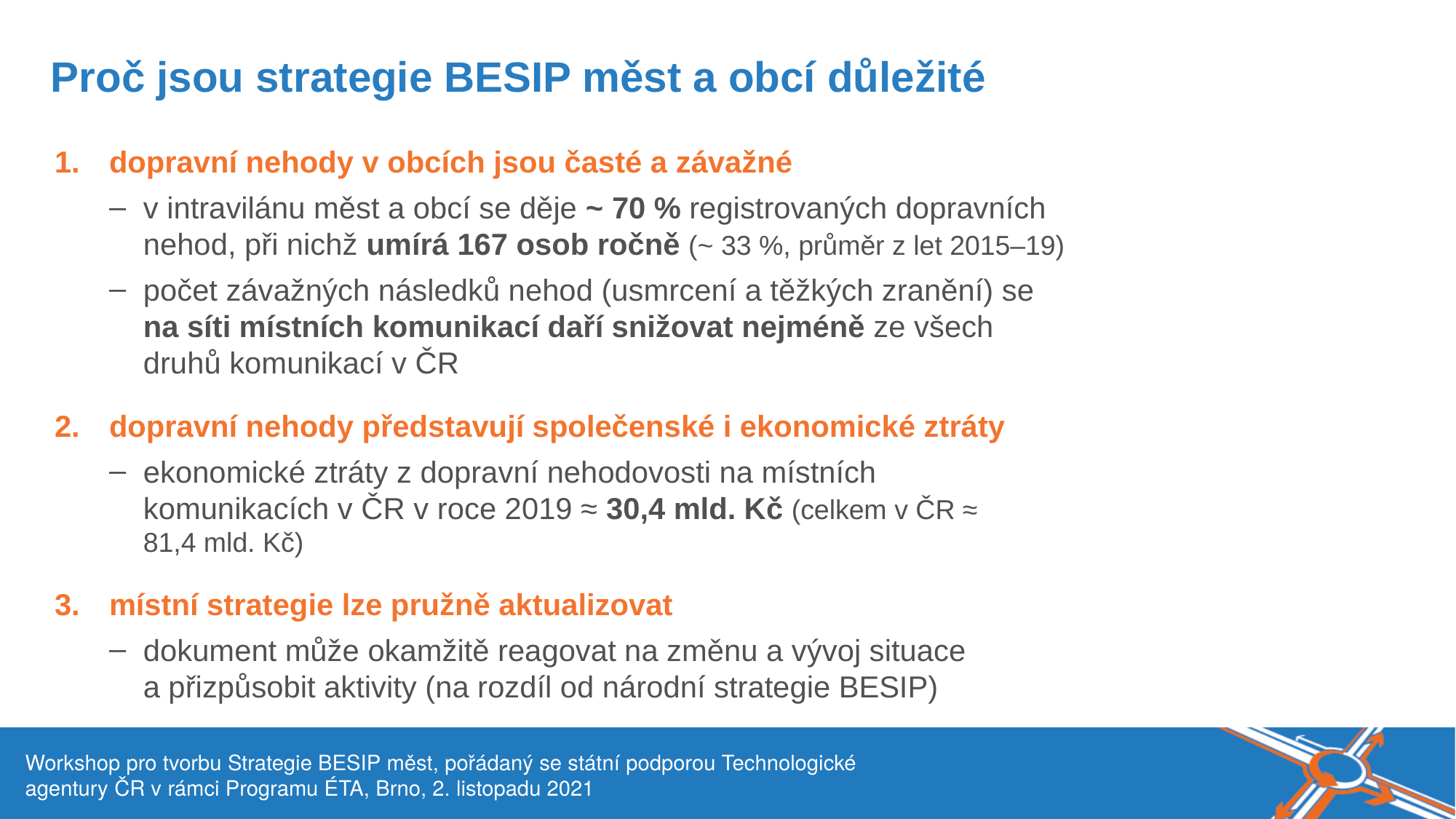

Proč jsou strategie BESIP měst a obcí důležité
dopravní nehody v obcích jsou časté a závažné
v intravilánu měst a obcí se děje ~ 70 % registrovaných dopravních nehod, při nichž umírá 167 osob ročně (~ 33 %, průměr z let 2015–19)
počet závažných následků nehod (usmrcení a těžkých zranění) se na síti místních komunikací daří snižovat nejméně ze všech druhů komunikací v ČR
dopravní nehody představují společenské i ekonomické ztráty
ekonomické ztráty z dopravní nehodovosti na místních komunikacích v ČR v roce 2019 ≈ 30,4 mld. Kč (celkem v ČR ≈ 81,4 mld. Kč)
místní strategie lze pružně aktualizovat
dokument může okamžitě reagovat na změnu a vývoj situace a přizpůsobit aktivity (na rozdíl od národní strategie BESIP)
Workshop pro tvorbu Strategie BESIP měst, pořádaný se státní podporou Technologické agentury ČR v rámci Programu ÉTA, Brno, 2. listopadu 2021